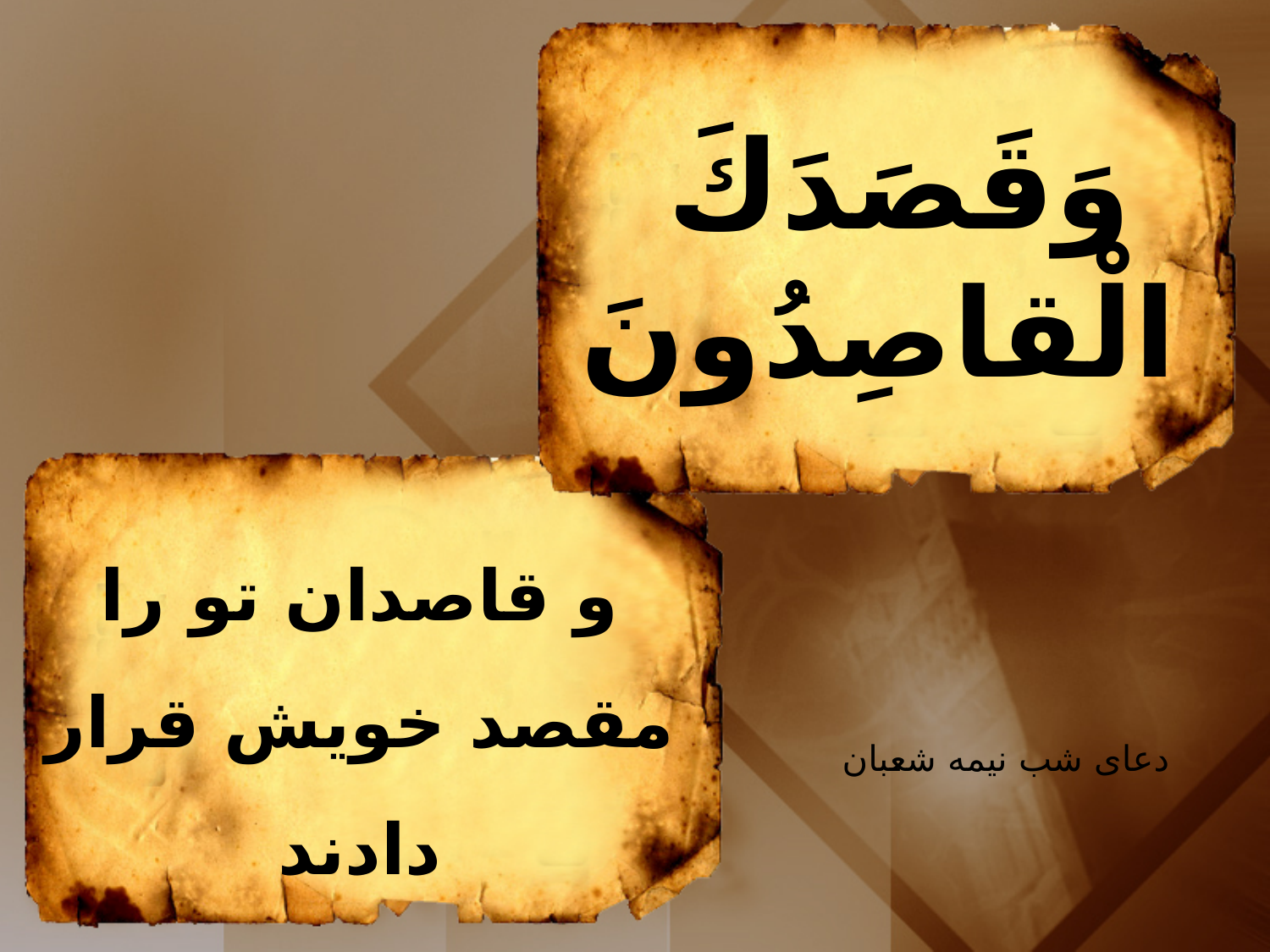

وَقَصَدَكَ
الْقاصِدُونَ
و قاصدان تو را مقصد خويش قرار دادند